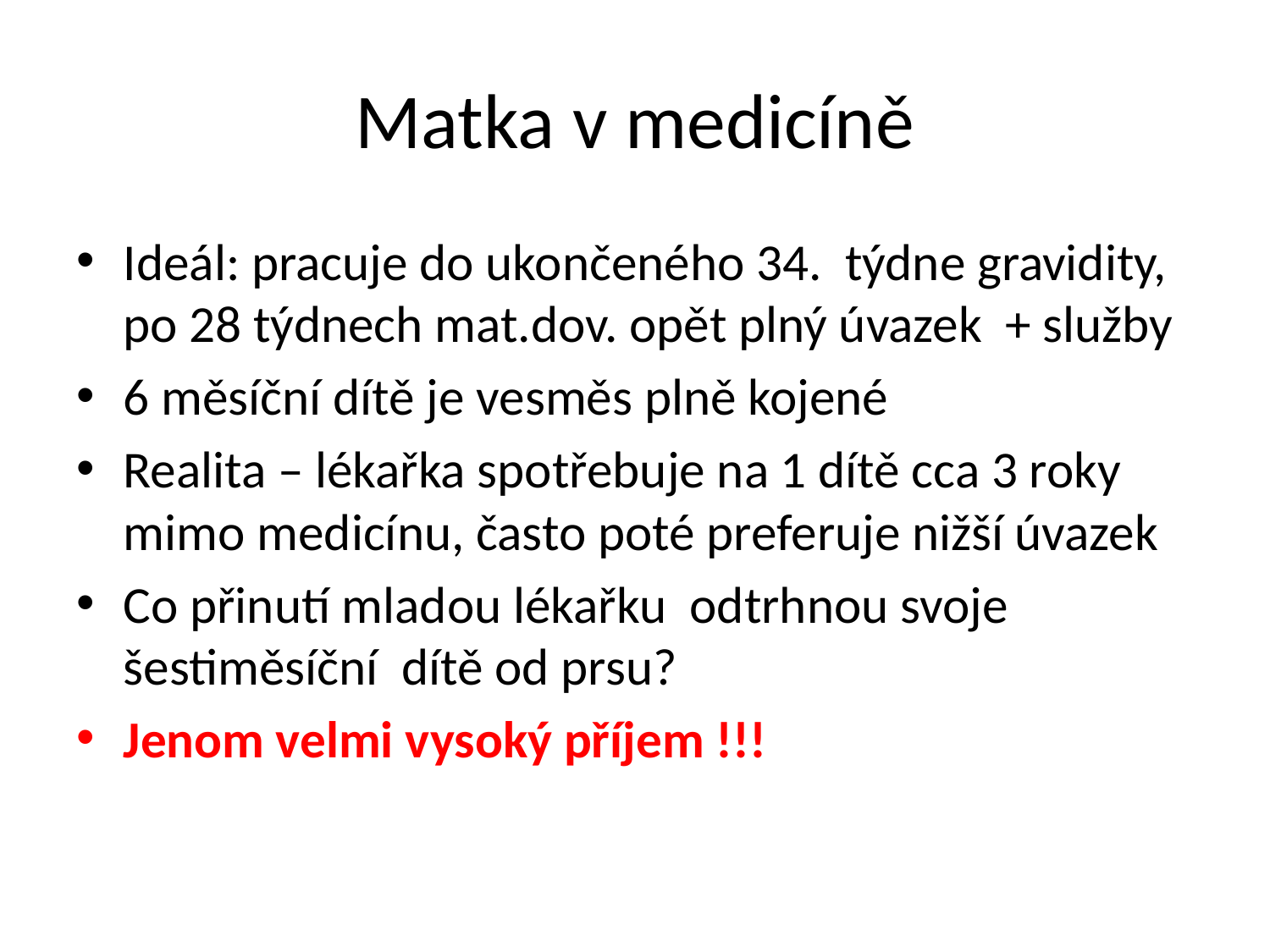

# Matka v medicíně
Ideál: pracuje do ukončeného 34.  týdne gravidity, po 28 týdnech mat.dov. opět plný úvazek  + služby
6 měsíční dítě je vesměs plně kojené
Realita – lékařka spotřebuje na 1 dítě cca 3 roky mimo medicínu, často poté preferuje nižší úvazek
Co přinutí mladou lékařku  odtrhnou svoje šestiměsíční  dítě od prsu?
Jenom velmi vysoký příjem !!!